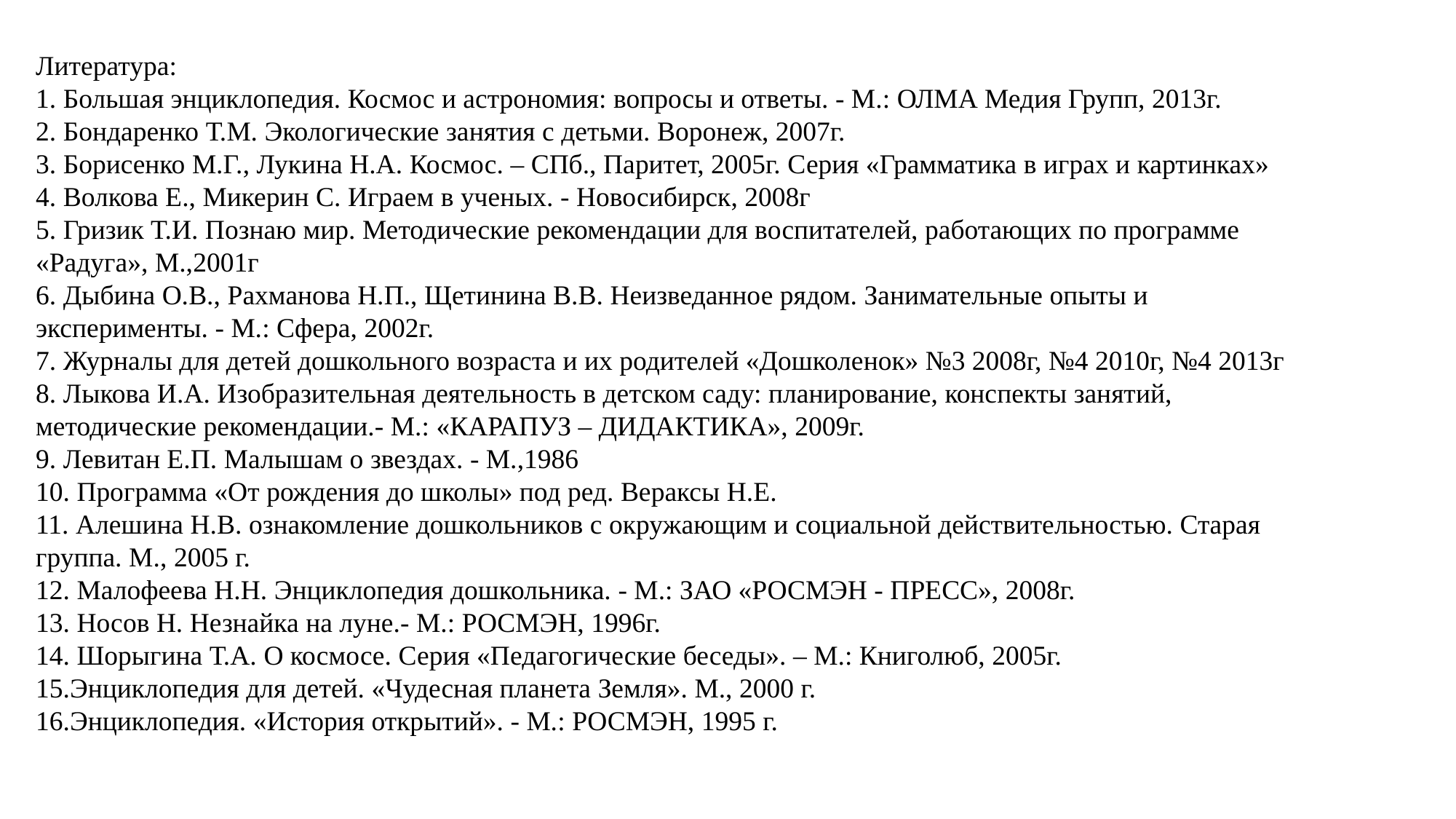

Литература:
1. Большая энциклопедия. Космос и астрономия: вопросы и ответы. - М.: ОЛМА Медия Групп, 2013г.
2. Бондаренко Т.М. Экологические занятия с детьми. Воронеж, 2007г.
3. Борисенко М.Г., Лукина Н.А. Космос. – СПб., Паритет, 2005г. Серия «Грамматика в играх и картинках»
4. Волкова Е., Микерин С. Играем в ученых. - Новосибирск, 2008г
5. Гризик Т.И. Познаю мир. Методические рекомендации для воспитателей, работающих по программе «Радуга», М.,2001г
6. Дыбина О.В., Рахманова Н.П., Щетинина В.В. Неизведанное рядом. Занимательные опыты и эксперименты. - М.: Сфера, 2002г.
7. Журналы для детей дошкольного возраста и их родителей «Дошколенок» №3 2008г, №4 2010г, №4 2013г
8. Лыкова И.А. Изобразительная деятельность в детском саду: планирование, конспекты занятий, методические рекомендации.- М.: «КАРАПУЗ – ДИДАКТИКА», 2009г.
9. Левитан Е.П. Малышам о звездах. - М.,1986
10. Программа «От рождения до школы» под ред. Вераксы Н.Е.
11. Алешина Н.В. ознакомление дошкольников с окружающим и социальной действительностью. Старая группа. М., 2005 г.
12. Малофеева Н.Н. Энциклопедия дошкольника. - М.: ЗАО «РОСМЭН - ПРЕСС», 2008г.
13. Носов Н. Незнайка на луне.- М.: РОСМЭН, 1996г.
14. Шорыгина Т.А. О космосе. Серия «Педагогические беседы». – М.: Книголюб, 2005г.
15.Энциклопедия для детей. «Чудесная планета Земля». М., 2000 г.
16.Энциклопедия. «История открытий». - М.: РОСМЭН, 1995 г.